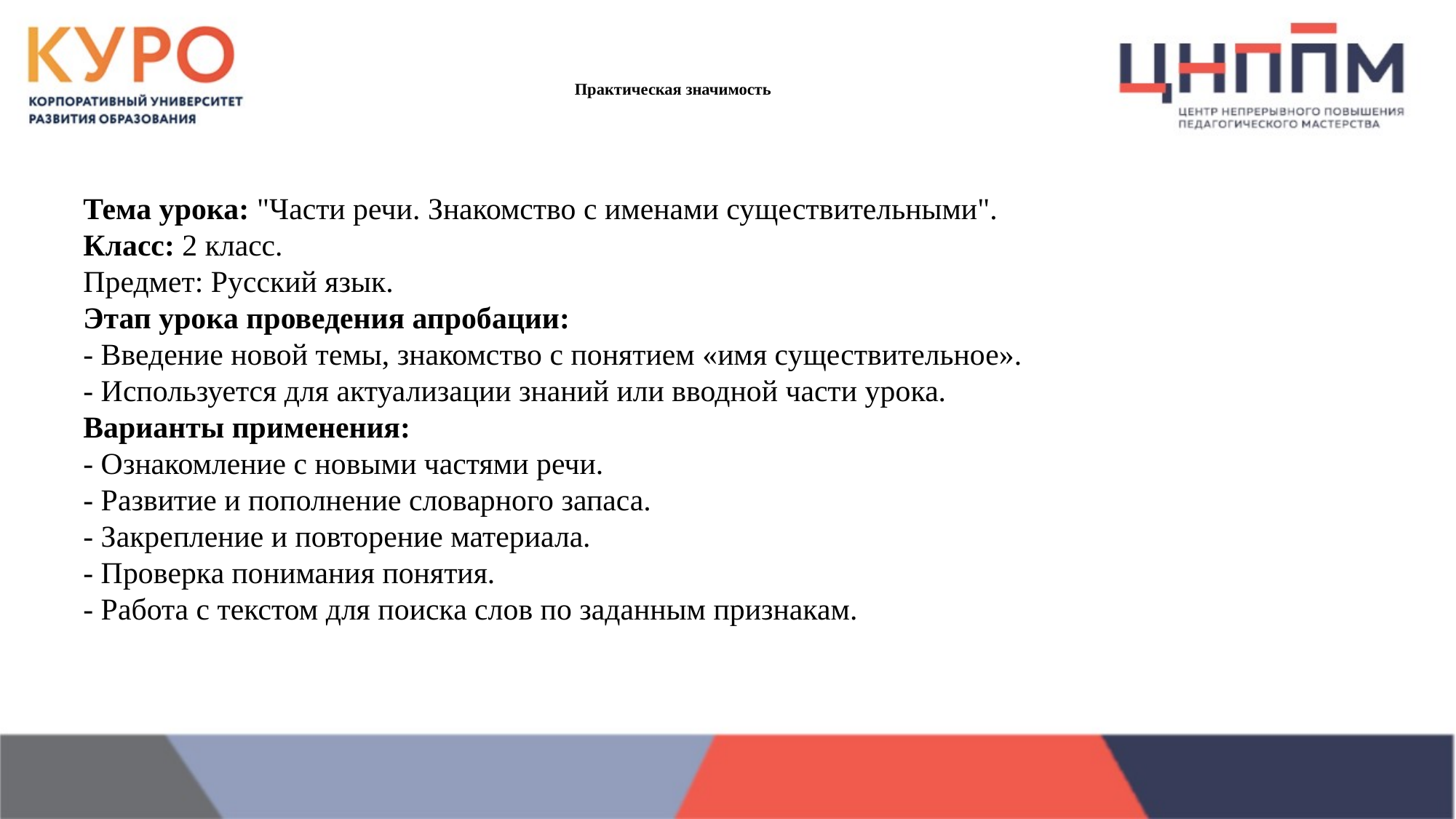

Практическая значимость
Тема урока: "Части речи. Знакомство с именами существительными".
Класс: 2 класс.
Предмет: Русский язык.
Этап урока проведения апробации:
- Введение новой темы, знакомство с понятием «имя существительное».
- Используется для актуализации знаний или вводной части урока.
Варианты применения:
- Ознакомление с новыми частями речи.
- Развитие и пополнение словарного запаса.
- Закрепление и повторение материала.
- Проверка понимания понятия.
- Работа с текстом для поиска слов по заданным признакам.